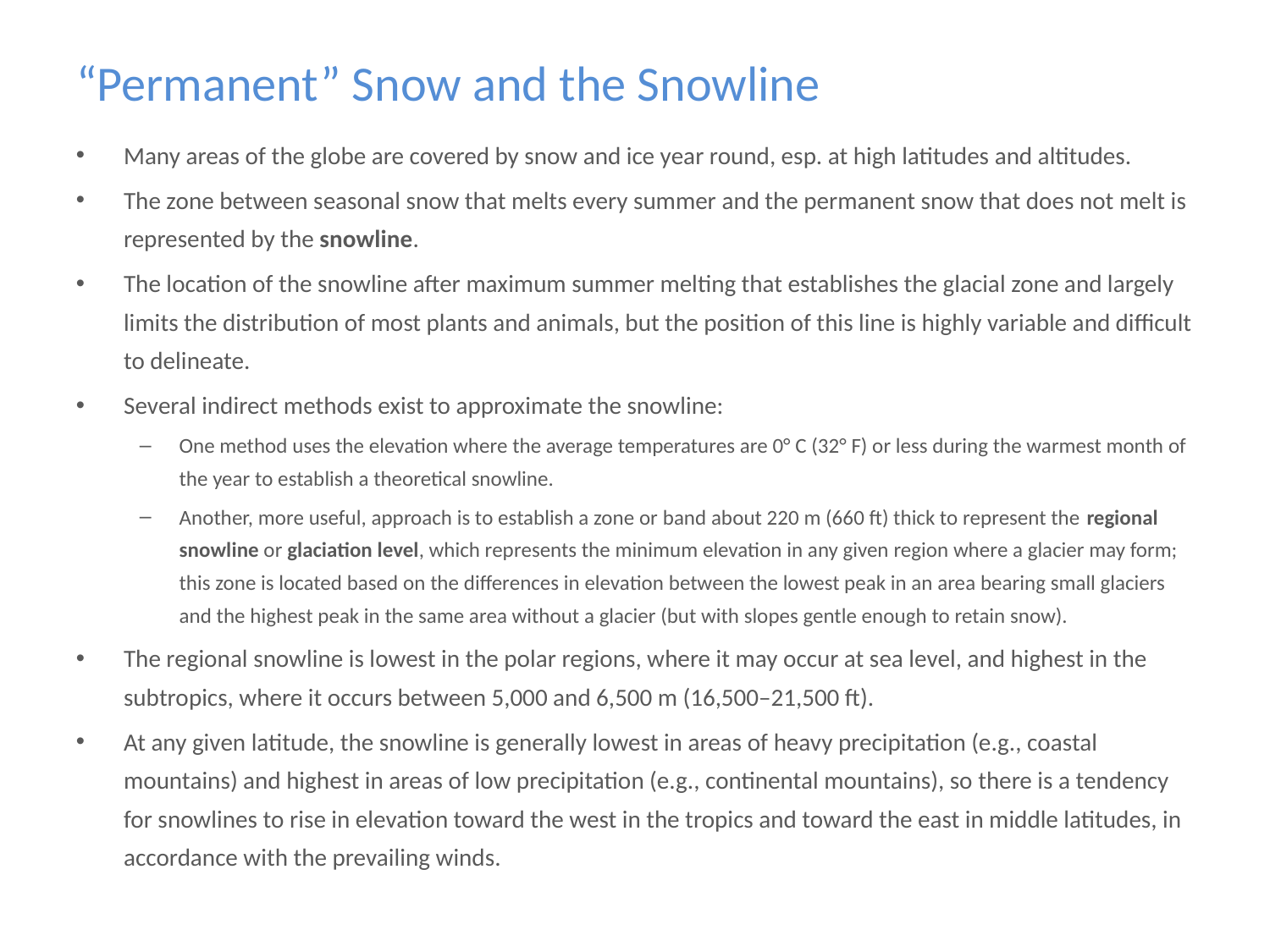

# “Permanent” Snow and the Snowline

Many areas of the globe are covered by snow and ice year round, esp. at high latitudes and altitudes.
The zone between seasonal snow that melts every summer and the permanent snow that does not melt is represented by the snowline.
The location of the snowline after maximum summer melting that establishes the glacial zone and largely limits the distribution of most plants and animals, but the position of this line is highly variable and difficult to delineate.
Several indirect methods exist to approximate the snowline:
One method uses the elevation where the average temperatures are 0° C (32° F) or less during the warmest month of the year to establish a theoretical snowline.
Another, more useful, approach is to establish a zone or band about 220 m (660 ft) thick to represent the regional snowline or glaciation level, which represents the minimum elevation in any given region where a glacier may form; this zone is located based on the differences in elevation between the lowest peak in an area bearing small glaciers and the highest peak in the same area without a glacier (but with slopes gentle enough to retain snow).
The regional snowline is lowest in the polar regions, where it may occur at sea level, and highest in the subtropics, where it occurs between 5,000 and 6,500 m (16,500–21,500 ft).
At any given latitude, the snowline is generally lowest in areas of heavy precipitation (e.g., coastal mountains) and highest in areas of low precipitation (e.g., continental mountains), so there is a tendency for snowlines to rise in elevation toward the west in the tropics and toward the east in middle latitudes, in accordance with the prevailing winds.